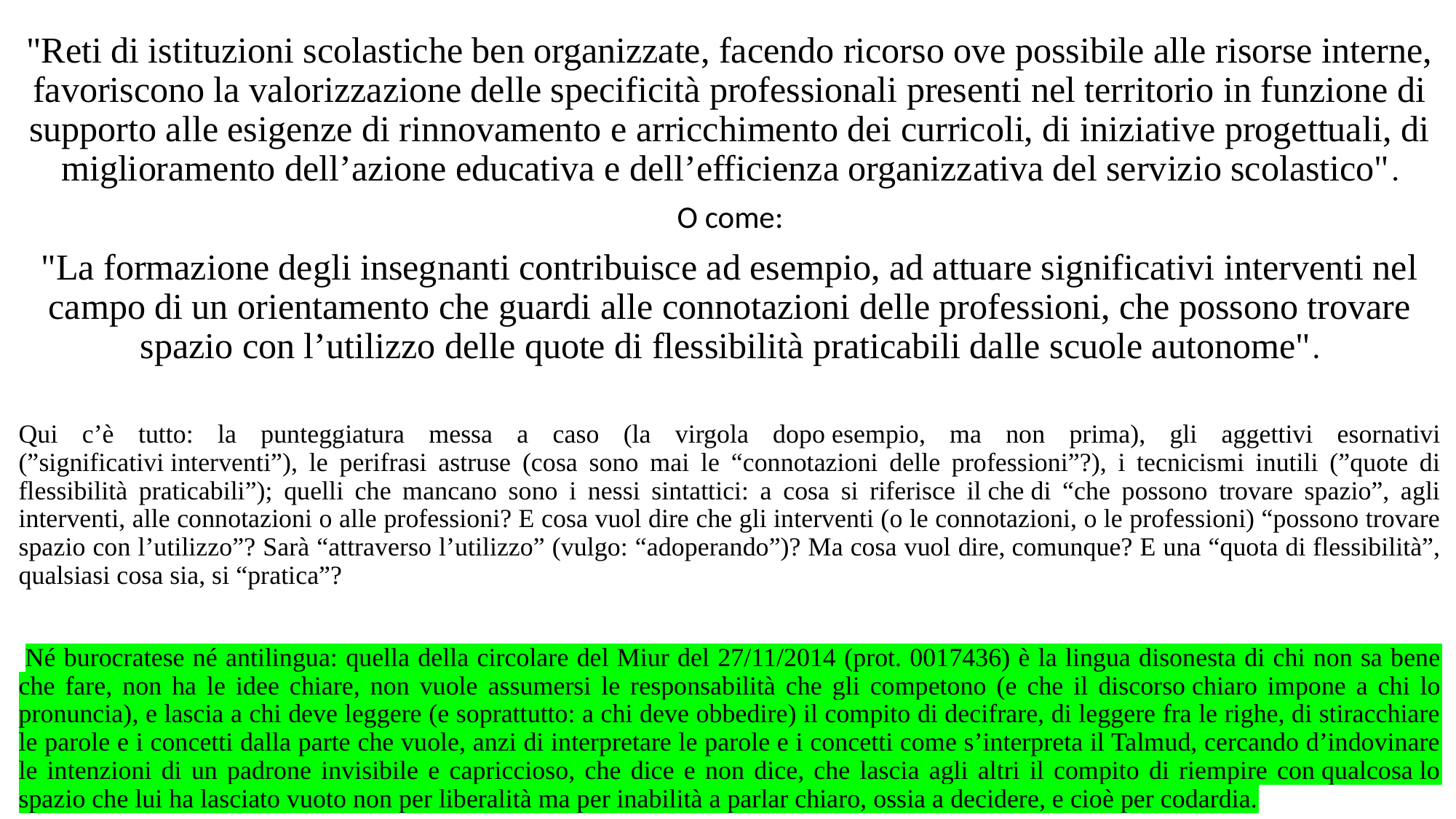

"Reti di istituzioni scolastiche ben organizzate, facendo ricorso ove possibile alle risorse interne, favoriscono la valorizzazione delle specificità professionali presenti nel territorio in funzione di supporto alle esigenze di rinnovamento e arricchimento dei curricoli, di iniziative progettuali, di miglioramento dell’azione educativa e dell’efficienza organizzativa del servizio scolastico".
O come:
"La formazione degli insegnanti contribuisce ad esempio, ad attuare significativi interventi nel campo di un orientamento che guardi alle connotazioni delle professioni, che possono trovare spazio con l’utilizzo delle quote di flessibilità praticabili dalle scuole autonome".

Qui c’è tutto: la punteggiatura messa a caso (la virgola dopo esempio, ma non prima), gli aggettivi esornativi (”significativi interventi”), le perifrasi astruse (cosa sono mai le “connotazioni delle professioni”?), i tecnicismi inutili (”quote di flessibilità praticabili”); quelli che mancano sono i nessi sintattici: a cosa si riferisce il che di “che possono trovare spazio”, agli interventi, alle connotazioni o alle professioni? E cosa vuol dire che gli interventi (o le connotazioni, o le professioni) “possono trovare spazio con l’utilizzo”? Sarà “attraverso l’utilizzo” (vulgo: “adoperando”)? Ma cosa vuol dire, comunque? E una “quota di flessibilità”, qualsiasi cosa sia, si “pratica”?

 Né burocratese né antilingua: quella della circolare del Miur del 27/11/2014 (prot. 0017436) è la lingua disonesta di chi non sa bene che fare, non ha le idee chiare, non vuole assumersi le responsabilità che gli competono (e che il discorso chiaro impone a chi lo pronuncia), e lascia a chi deve leggere (e soprattutto: a chi deve obbedire) il compito di decifrare, di leggere fra le righe, di stiracchiare le parole e i concetti dalla parte che vuole, anzi di interpretare le parole e i concetti come s’interpreta il Talmud, cercando d’indovinare le intenzioni di un padrone invisibile e capriccioso, che dice e non dice, che lascia agli altri il compito di riempire con qualcosa lo spazio che lui ha lasciato vuoto non per liberalità ma per inabilità a parlar chiaro, ossia a decidere, e cioè per codardia.